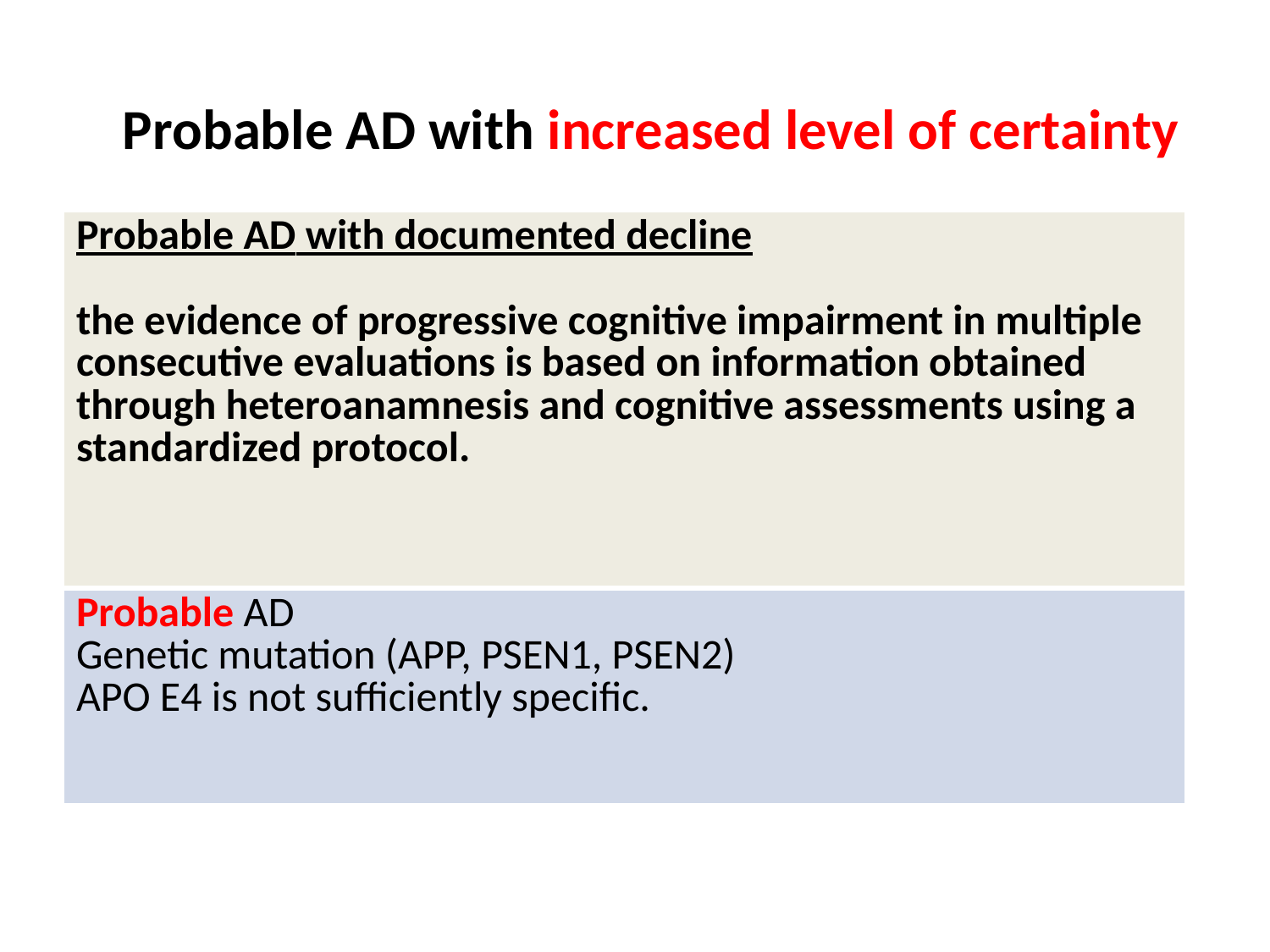

Probable AD with increased level of certainty
| Probable AD with documented decline the evidence of progressive cognitive impairment in multiple consecutive evaluations is based on information obtained through heteroanamnesis and cognitive assessments using a standardized protocol. |
| --- |
| Probable AD Genetic mutation (APP, PSEN1, PSEN2) APO E4 is not sufficiently specific. |